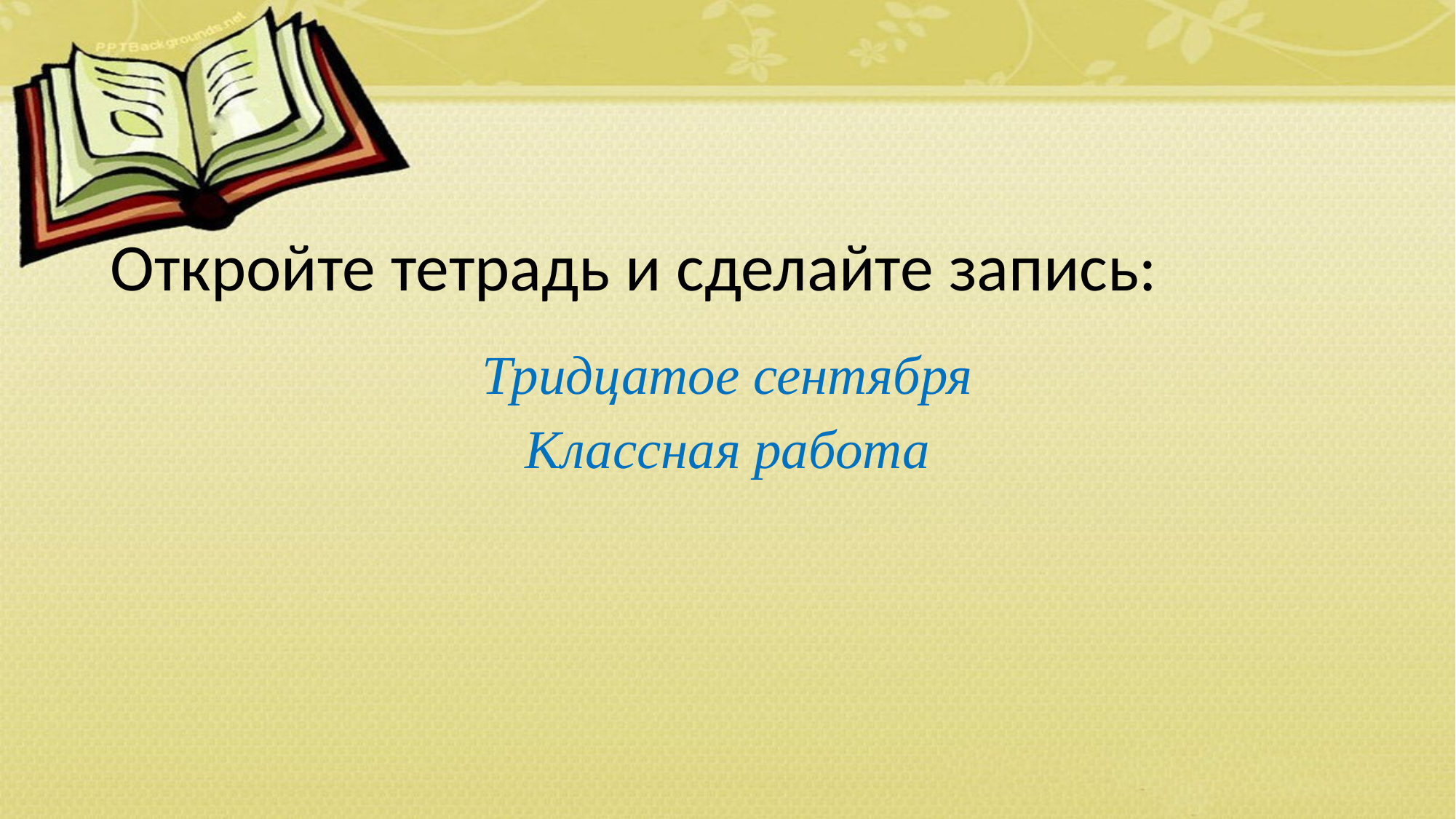

# Откройте тетрадь и сделайте запись:
Тридцатое сентября
Классная работа